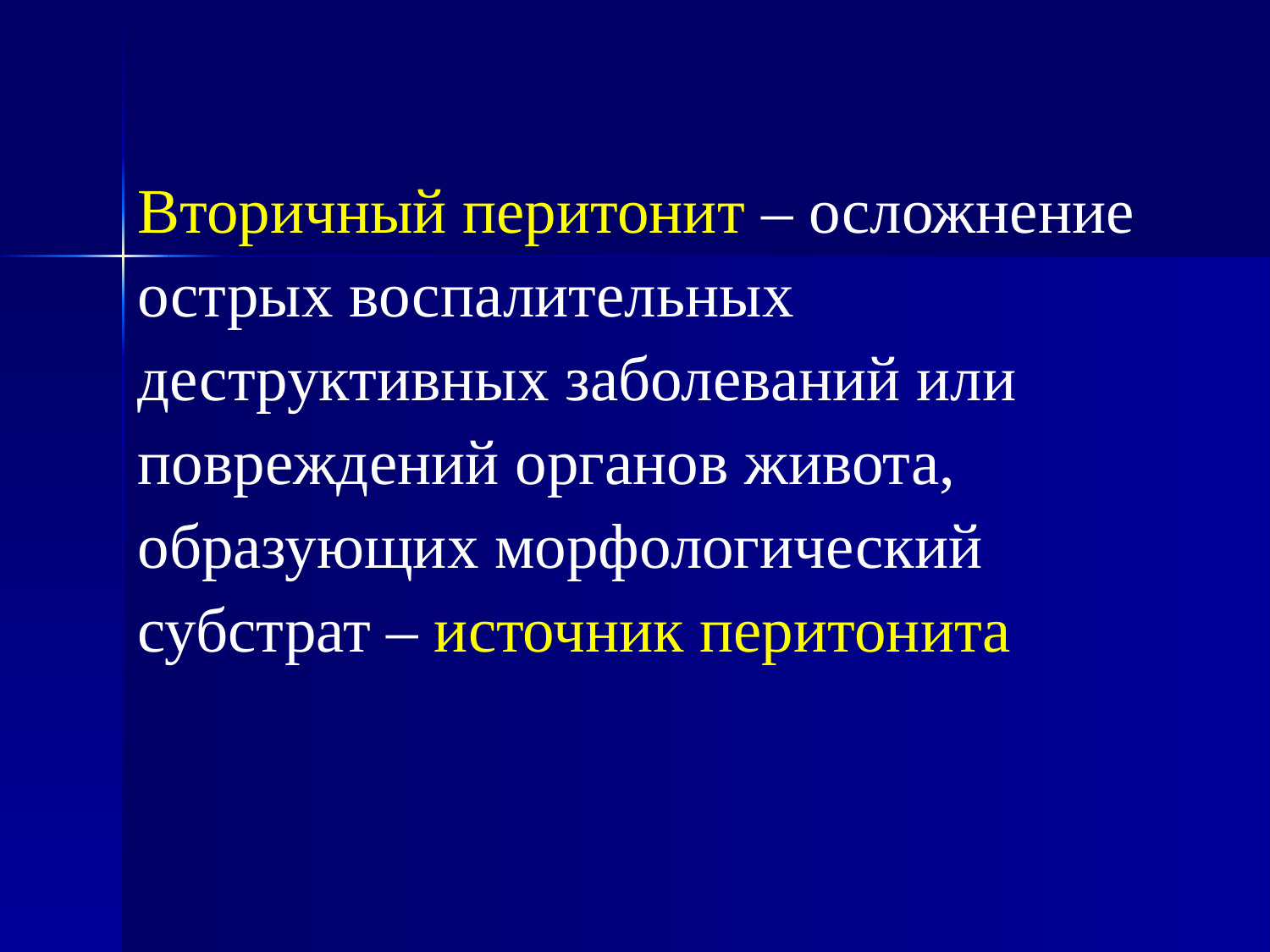

Вторичный перитонит – осложнение острых воспалительных деструктивных заболеваний или повреждений органов живота, образующих морфологический субстрат – источник перитонита